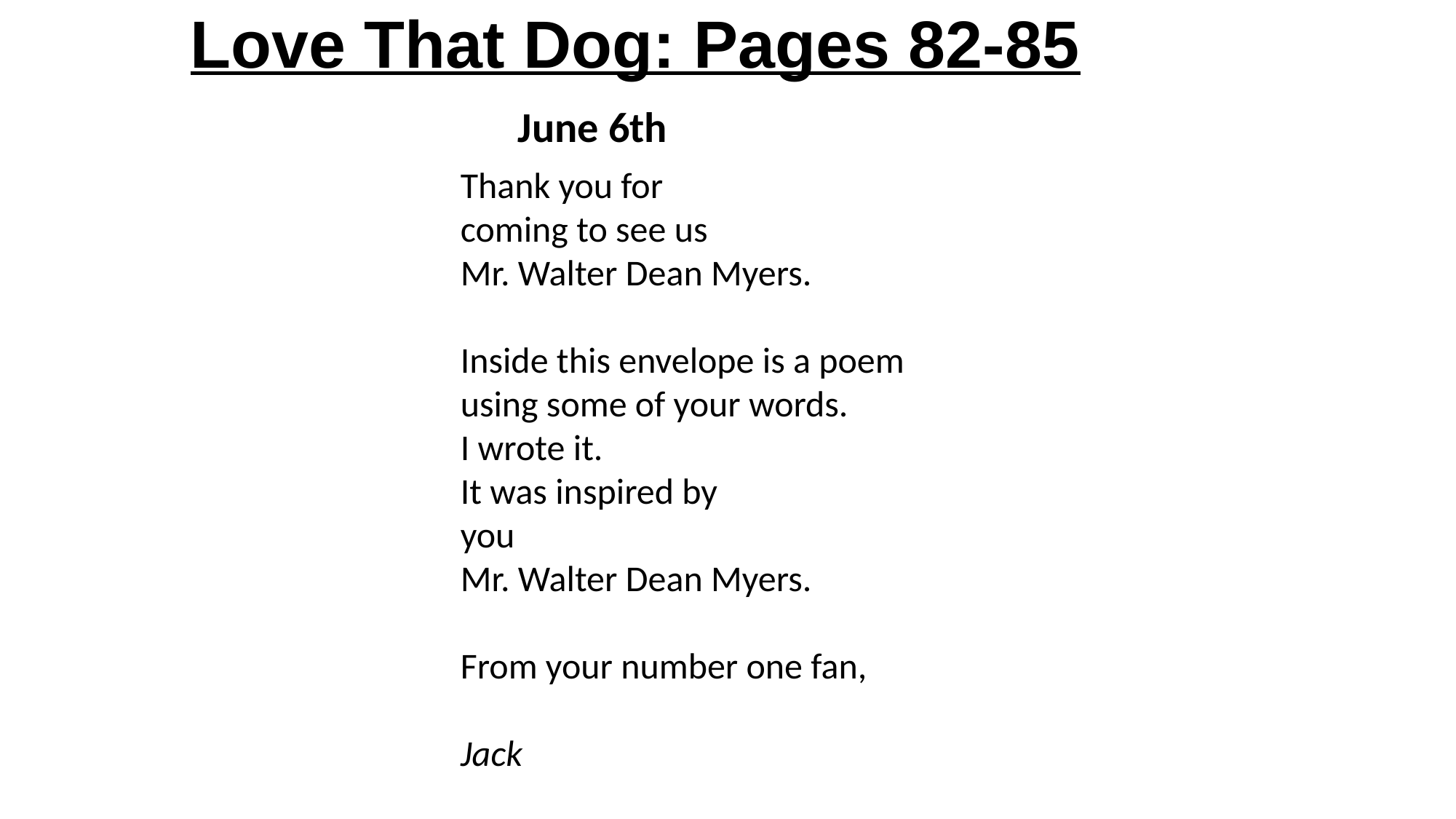

# Love That Dog: Pages 82-85
June 6th
Thank you for
coming to see us
Mr. Walter Dean Myers.
Inside this envelope is a poem
using some of your words.
I wrote it.
It was inspired by
you
Mr. Walter Dean Myers.
From your number one fan,
Jack